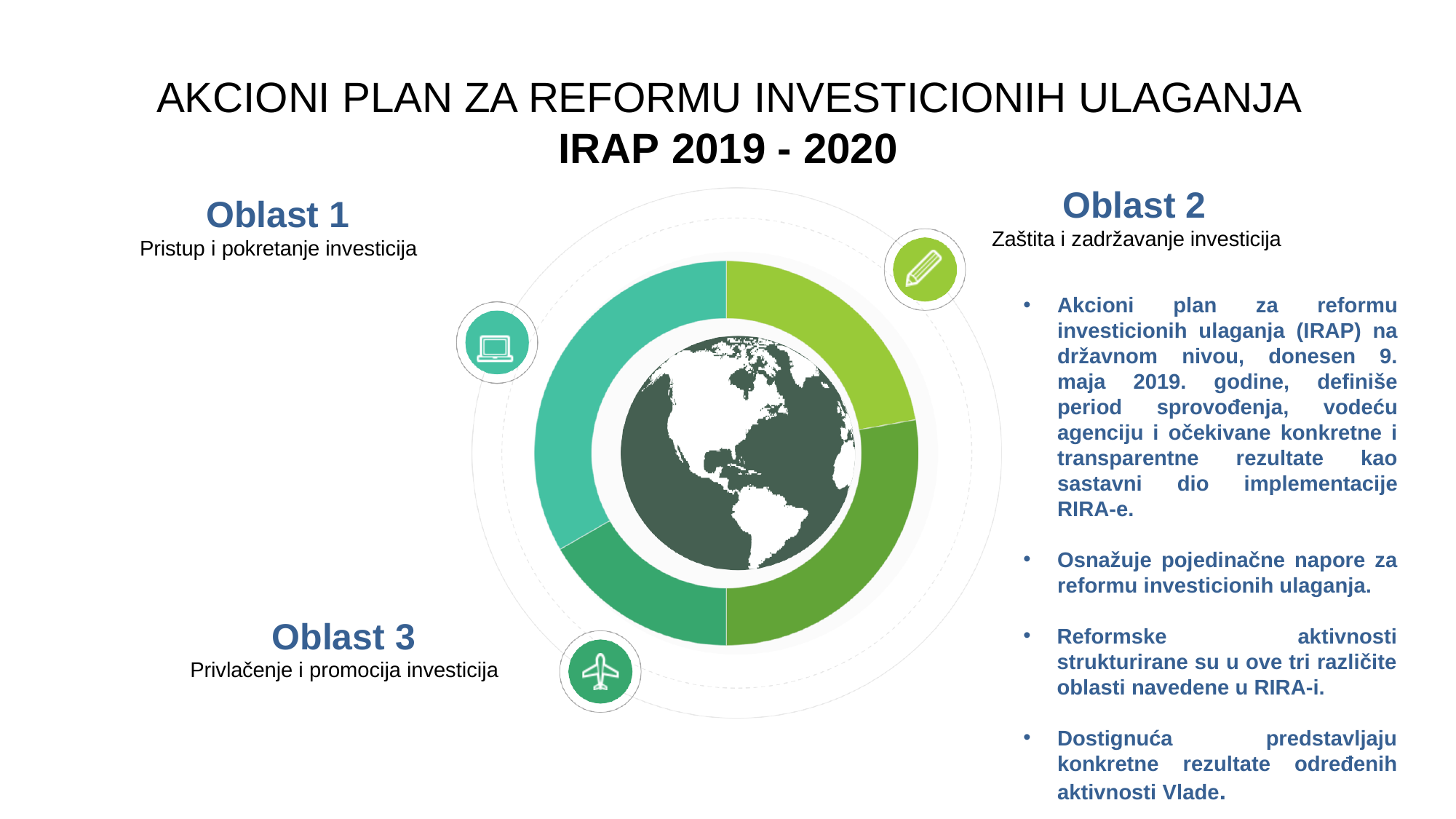

# AKCIONI PLAN ZA REFORMU INVESTICIONIH ULAGANJA IRAP 2019 - 2020

Oblast 2
Zaštita i zadržavanje investicija
Oblast 1
Pristup i pokretanje investicija

Akcioni plan za reformu investicionih ulaganja (IRAP) na državnom nivou, donesen 9. maja 2019. godine, definiše period sprovođenja, vodeću agenciju i očekivane konkretne i transparentne rezultate kao sastavni dio implementacije RIRA-e.

Osnažuje pojedinačne napore za reformu investicionih ulaganja.

Reformske aktivnosti strukturirane su u ove tri različite oblasti navedene u RIRA-i.

Dostignuća predstavljaju konkretne rezultate određenih aktivnosti Vlade.

Oblast 3
Privlačenje i promocija investicija